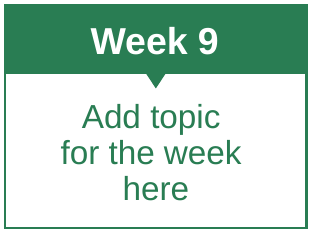

Week 9
Add topic
for the week
here